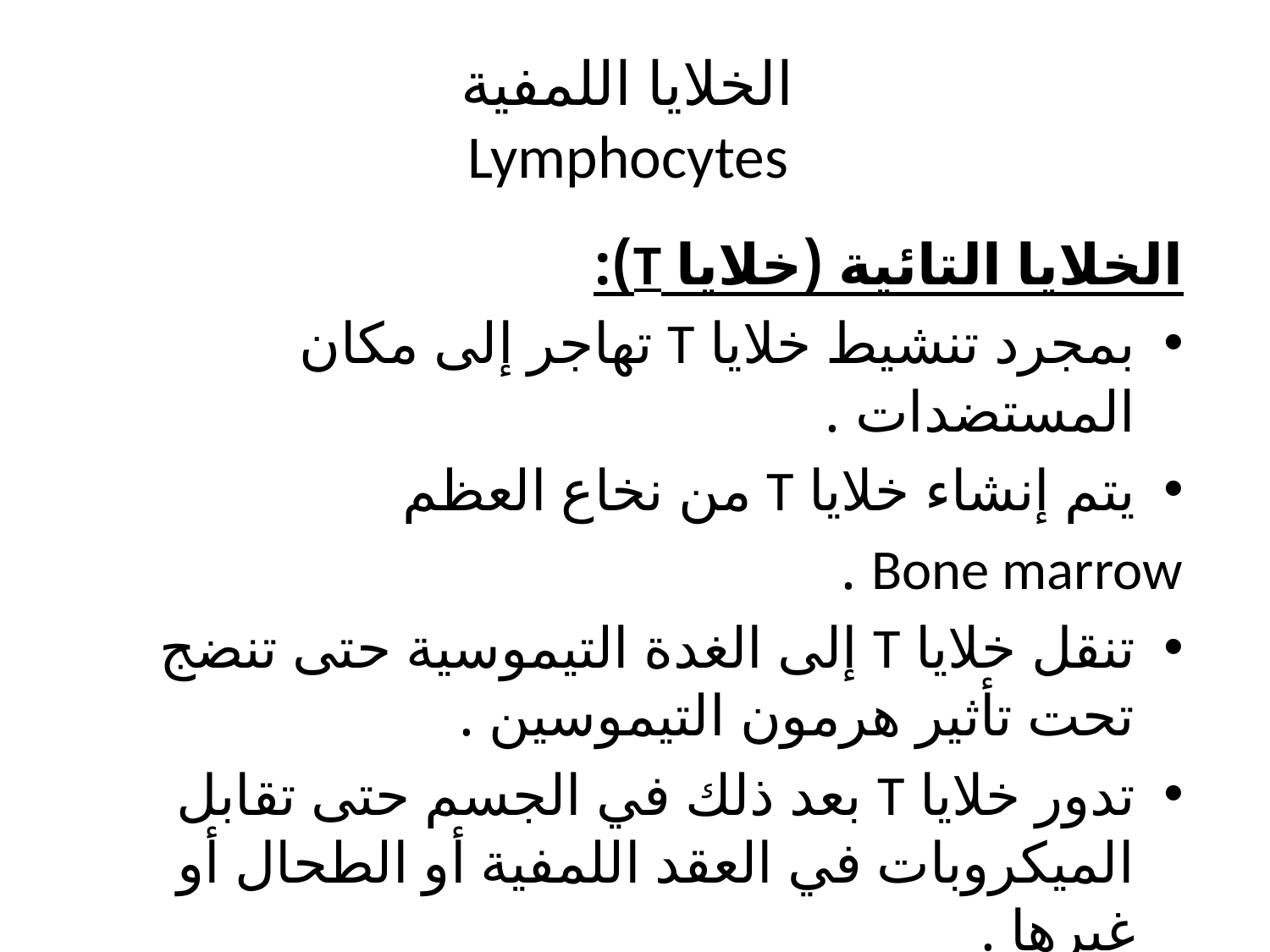

# الخلايا اللمفية Lymphocytes
الخلايا التائية (خلايا T):
بمجرد تنشيط خلايا T تهاجر إلى مكان المستضدات .
يتم إنشاء خلايا T من نخاع العظم
Bone marrow .
تنقل خلايا T إلى الغدة التيموسية حتى تنضج تحت تأثير هرمون التيموسين .
تدور خلايا T بعد ذلك في الجسم حتى تقابل الميكروبات في العقد اللمفية أو الطحال أو غيرها .